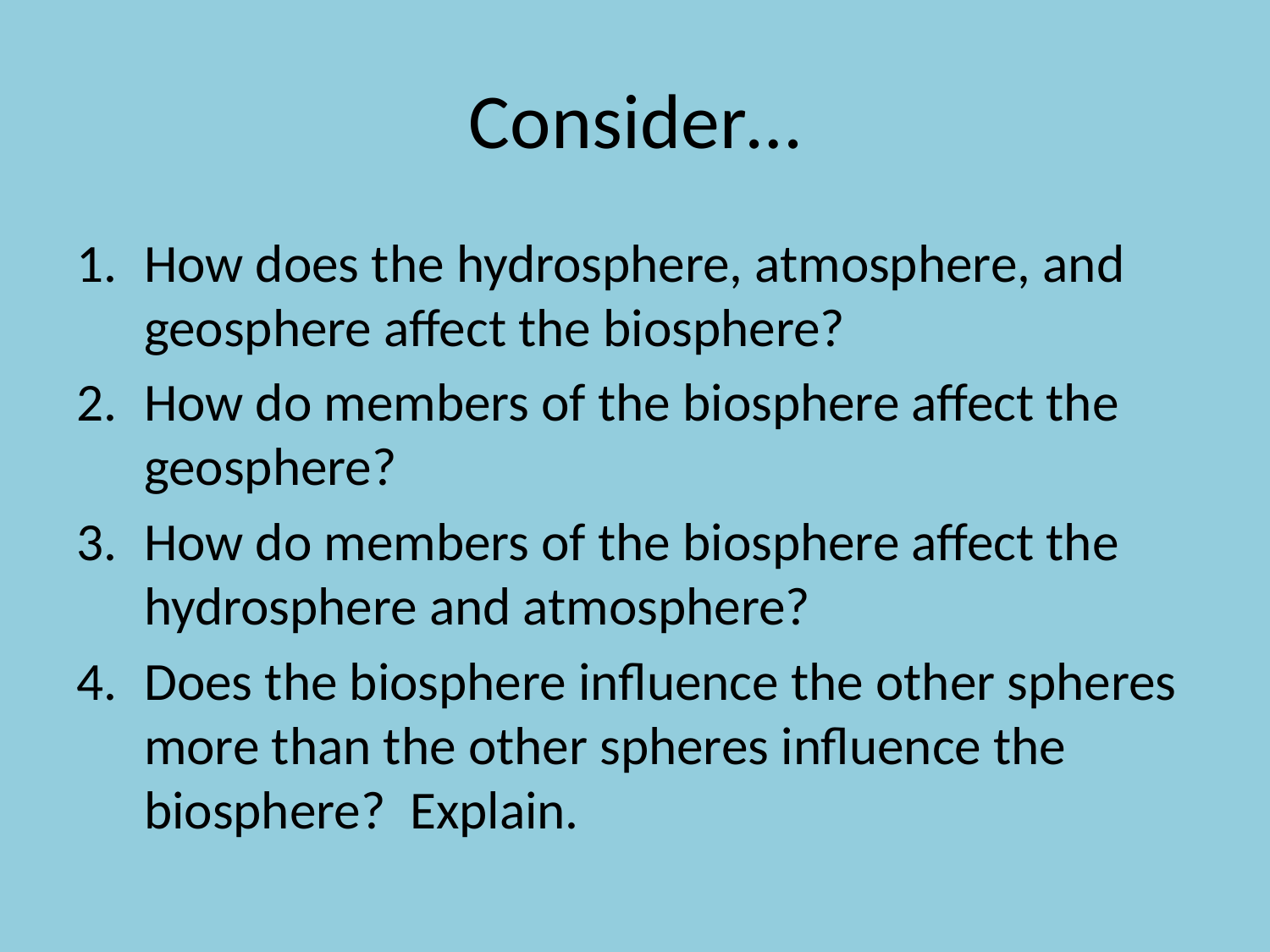

# Consider…
How does the hydrosphere, atmosphere, and geosphere affect the biosphere?
How do members of the biosphere affect the geosphere?
How do members of the biosphere affect the hydrosphere and atmosphere?
Does the biosphere influence the other spheres more than the other spheres influence the biosphere?  Explain.